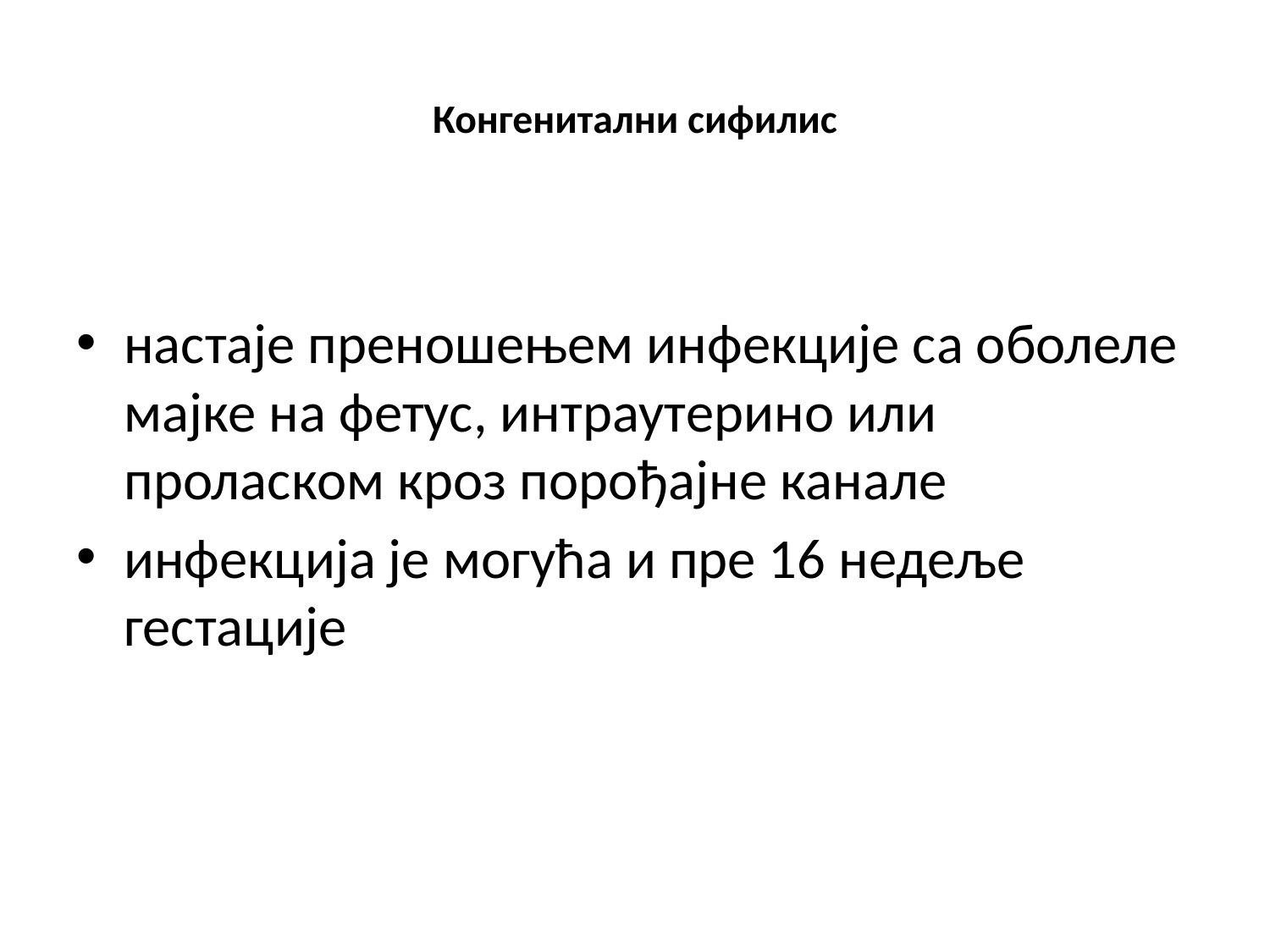

# Конгенитални сифилис

настаје преношењем инфекције са оболеле мајке на фетус, интраутерино или проласком кроз порођајне канале
инфекција је могућа и пре 16 недеље гестације